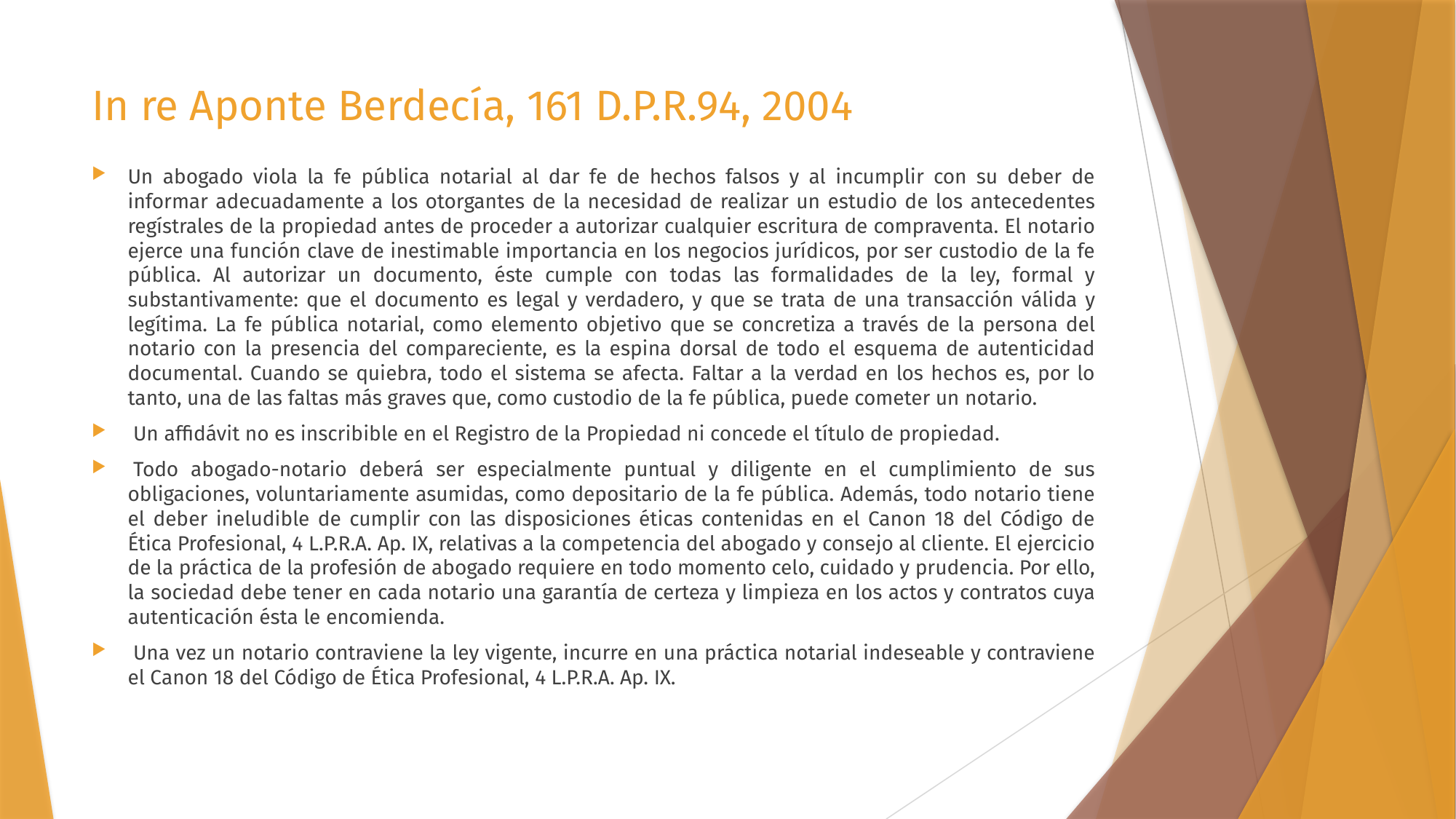

# In re Aponte Berdecía, 161 D.P.R.94, 2004
Un abogado viola la fe pública notarial al dar fe de hechos falsos y al incumplir con su deber de informar adecuadamente a los otorgantes de la necesidad de realizar un estudio de los antecedentes regístrales de la propiedad antes de proceder a autorizar cualquier escritura de compraventa. El notario ejerce una función clave de inestimable importancia en los negocios jurídicos, por ser custodio de la fe pública. Al autorizar un documento, éste cumple con todas las formalidades de la ley, formal y substantivamente: que el documento es legal y verdadero, y que se trata de una transacción válida y legítima. La fe pública notarial, como elemento objetivo que se concretiza a través de la persona del notario con la presencia del compareciente, es la espina dorsal de todo el esquema de autenticidad documental. Cuando se quiebra, todo el sistema se afecta. Faltar a la verdad en los hechos es, por lo tanto, una de las faltas más graves que, como custodio de la fe pública, puede cometer un notario.
 Un affidávit no es inscribible en el Registro de la Propiedad ni concede el título de propiedad.
 Todo abogado-notario deberá ser especialmente puntual y diligente en el cumplimiento de sus obligaciones, voluntariamente asumidas, como depositario de la fe pública. Además, todo notario tiene el deber ineludible de cumplir con las disposiciones éticas contenidas en el Canon 18 del Código de Ética Profesional, 4 L.P.R.A. Ap. IX, relativas a la competencia del abogado y consejo al cliente. El ejercicio de la práctica de la profesión de abogado requiere en todo momento celo, cuidado y prudencia. Por ello, la sociedad debe tener en cada notario una garantía de certeza y limpieza en los actos y contratos cuya autenticación ésta le encomienda.
 Una vez un notario contraviene la ley vigente, incurre en una práctica notarial indeseable y contraviene el Canon 18 del Código de Ética Profesional, 4 L.P.R.A. Ap. IX.